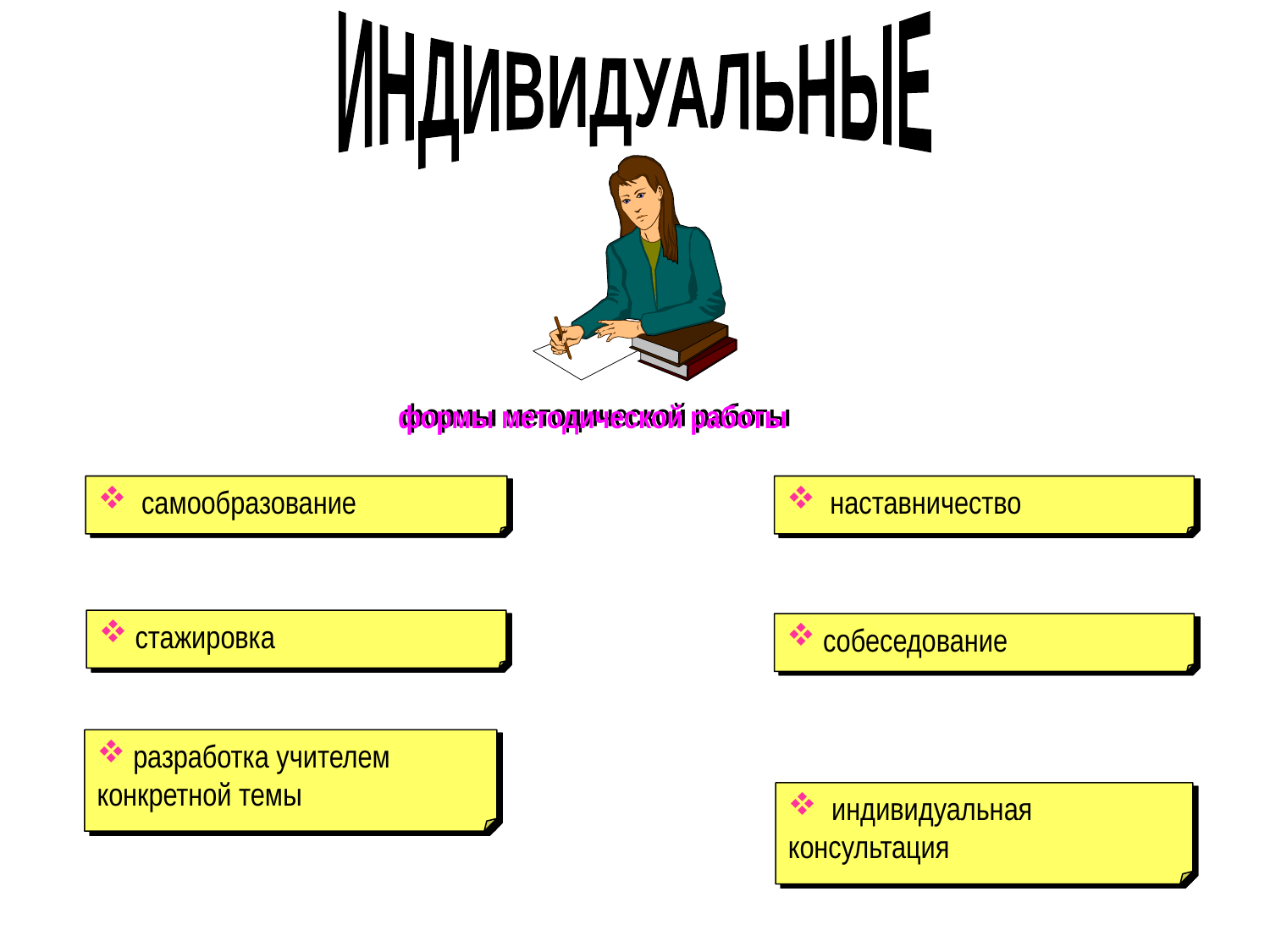

ИНДИВИДУАЛЬНЫЕ

формы методической работы
  самообразование
  наставничество
 стажировка
 собеседование
 разработка учителем конкретной темы
  индивидуальная консультация